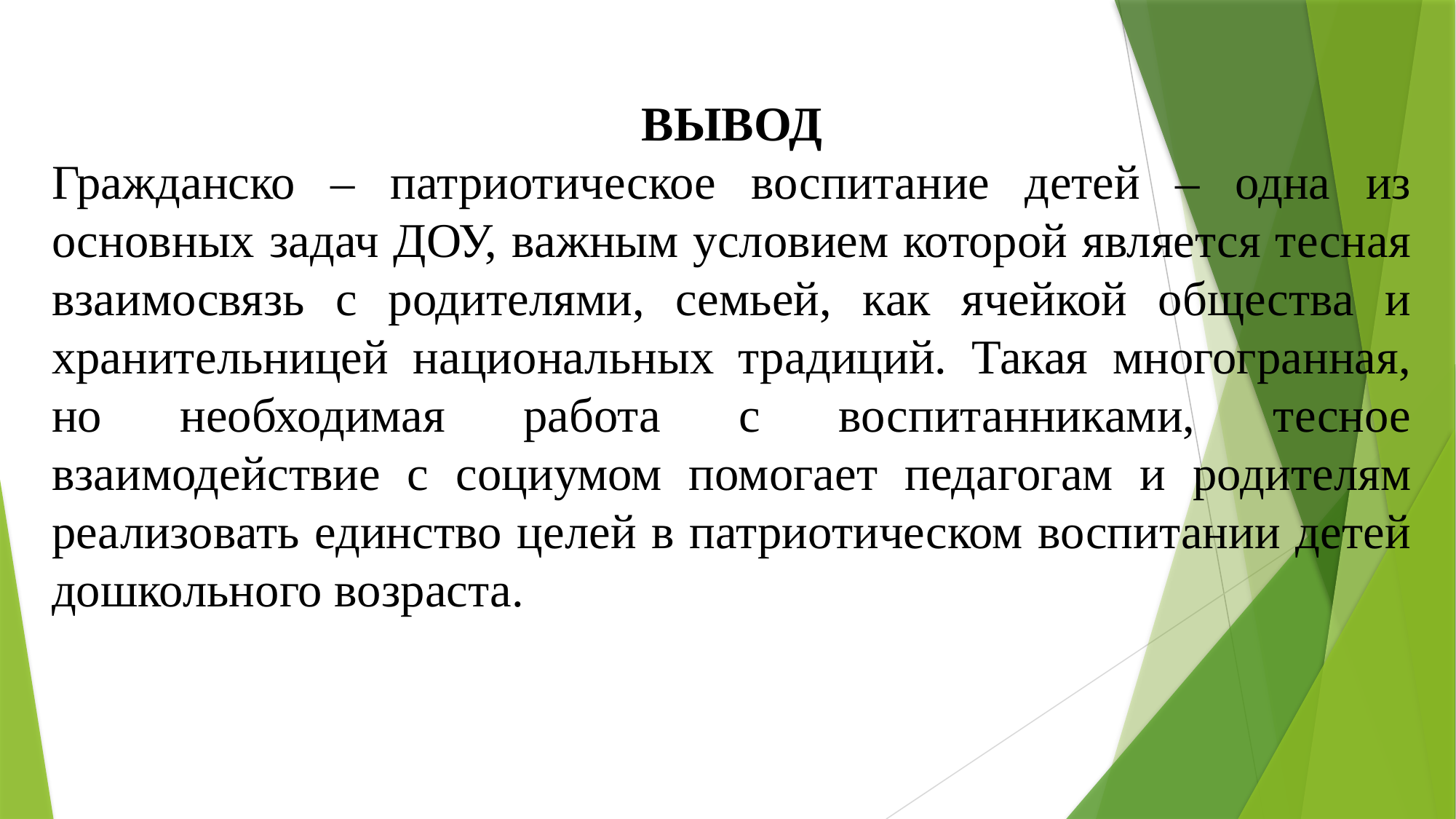

ВЫВОД
Гражданско – патриотическое воспитание детей – одна из основных задач ДОУ, важным условием которой является тесная взаимосвязь с родителями, семьей, как ячейкой общества и хранительницей национальных традиций. Такая многогранная, но необходимая работа с воспитанниками, тесное взаимодействие с социумом помогает педагогам и родителям реализовать единство целей в патриотическом воспитании детей дошкольного возраста.